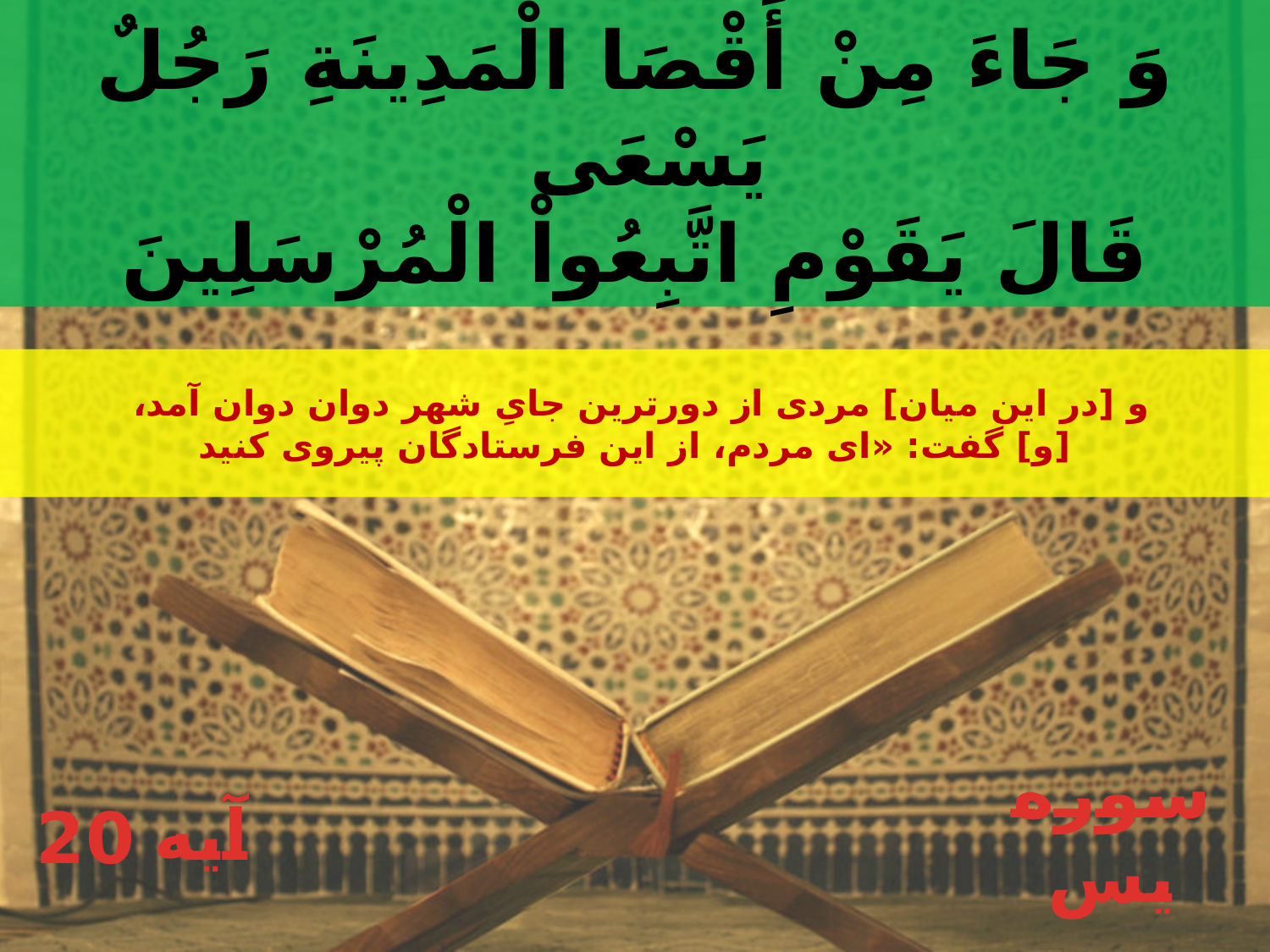

وَ جَاءَ مِنْ أَقْصَا الْمَدِينَةِ رَجُلٌ يَسْعَى‏
قَالَ يَقَوْمِ اتَّبِعُواْ الْمُرْسَلِينَ
و [در اين ميان‏] مردى از دورترين جاىِ شهر دوان دوان آمد،
[و] گفت: «اى مردم، از اين فرستادگان پيروى كنيد
20